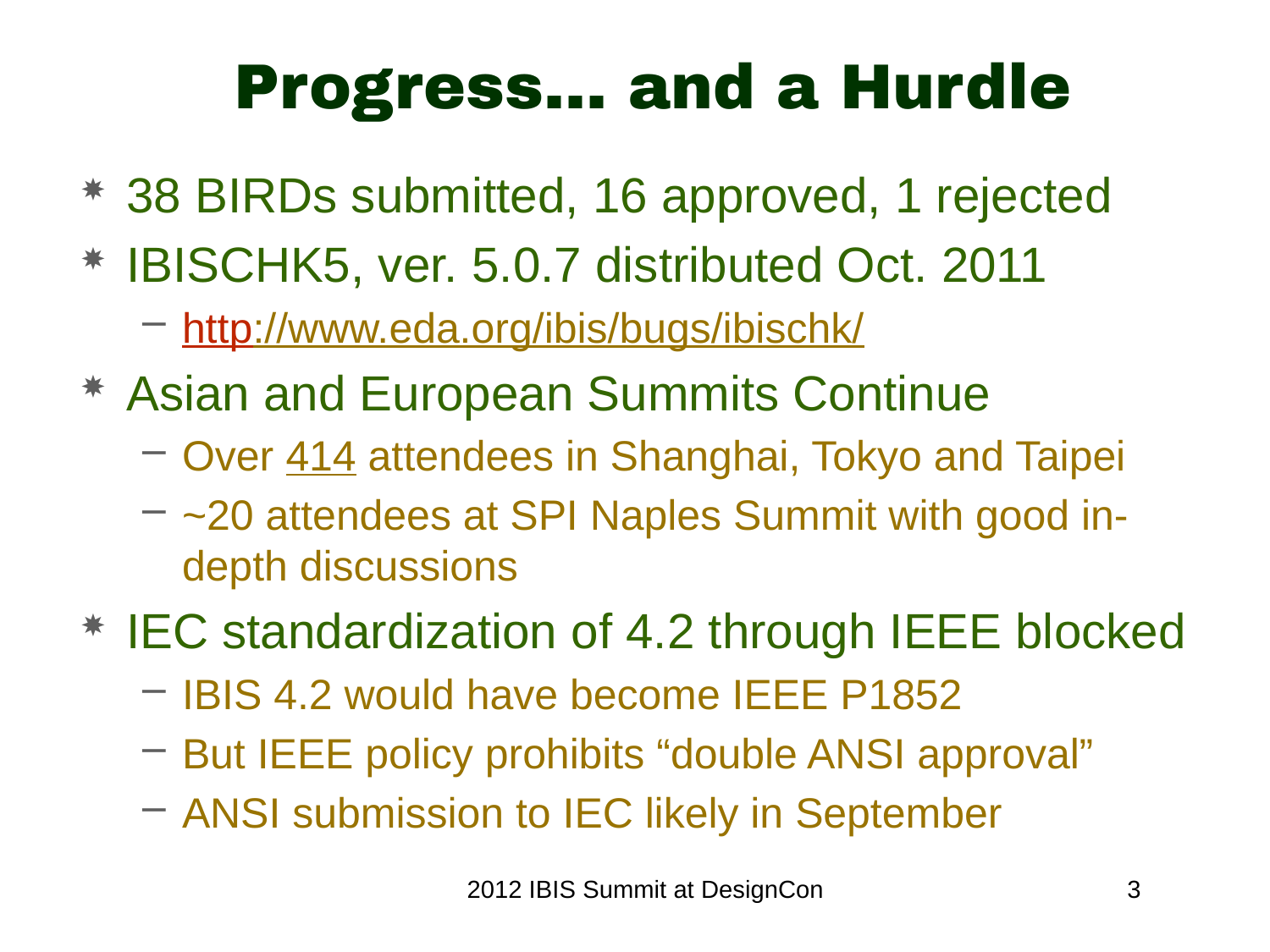

# Progress… and a Hurdle
38 BIRDs submitted, 16 approved, 1 rejected
IBISCHK5, ver. 5.0.7 distributed Oct. 2011
http://www.eda.org/ibis/bugs/ibischk/
Asian and European Summits Continue
Over 414 attendees in Shanghai, Tokyo and Taipei
~20 attendees at SPI Naples Summit with good in-depth discussions
IEC standardization of 4.2 through IEEE blocked
IBIS 4.2 would have become IEEE P1852
But IEEE policy prohibits “double ANSI approval”
ANSI submission to IEC likely in September

2012 IBIS Summit at DesignCon

3